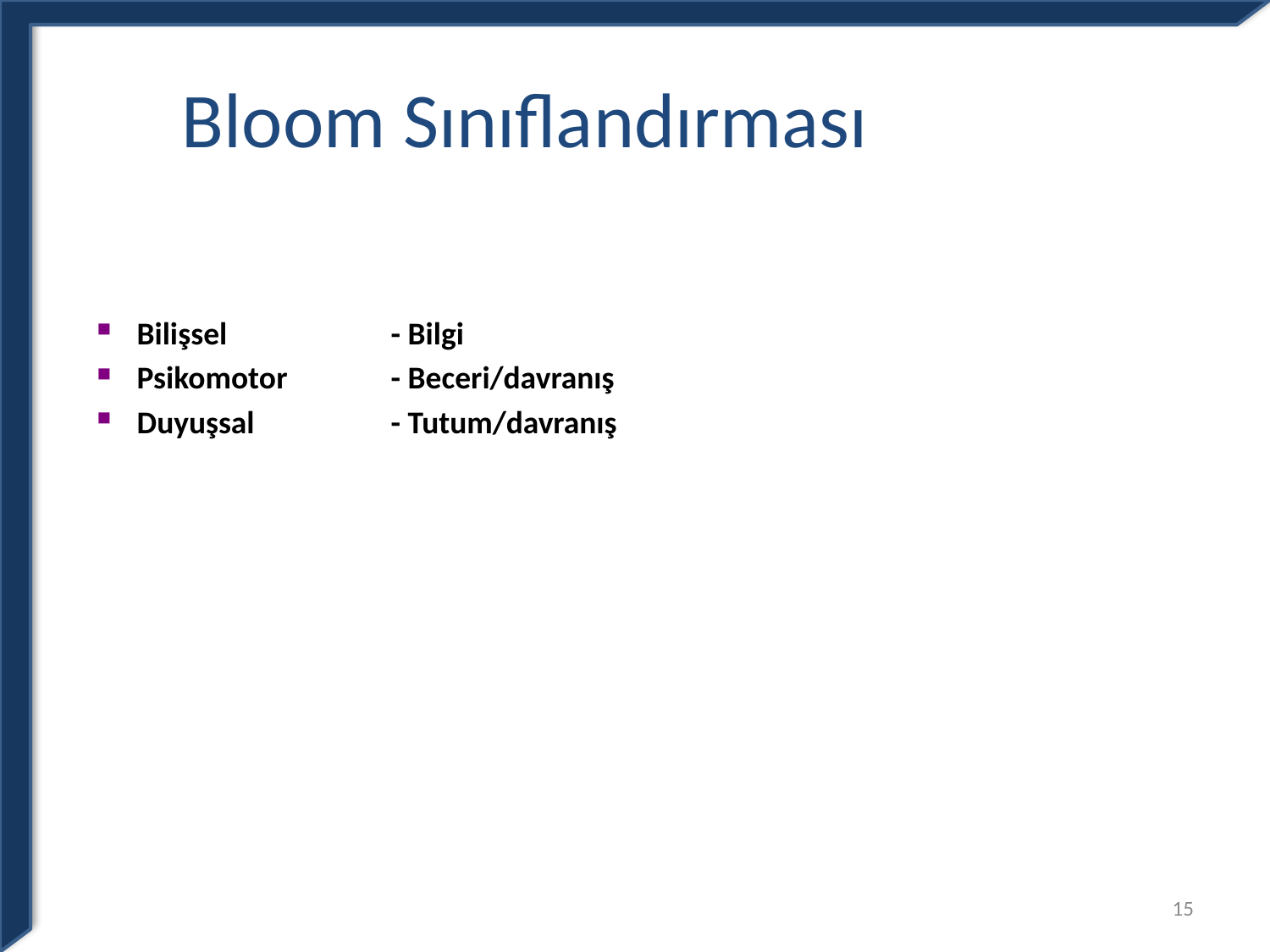

Bloom Sınıflandırması
Bilişsel		- Bilgi
Psikomotor	- Beceri/davranış
Duyuşsal		- Tutum/davranış
15